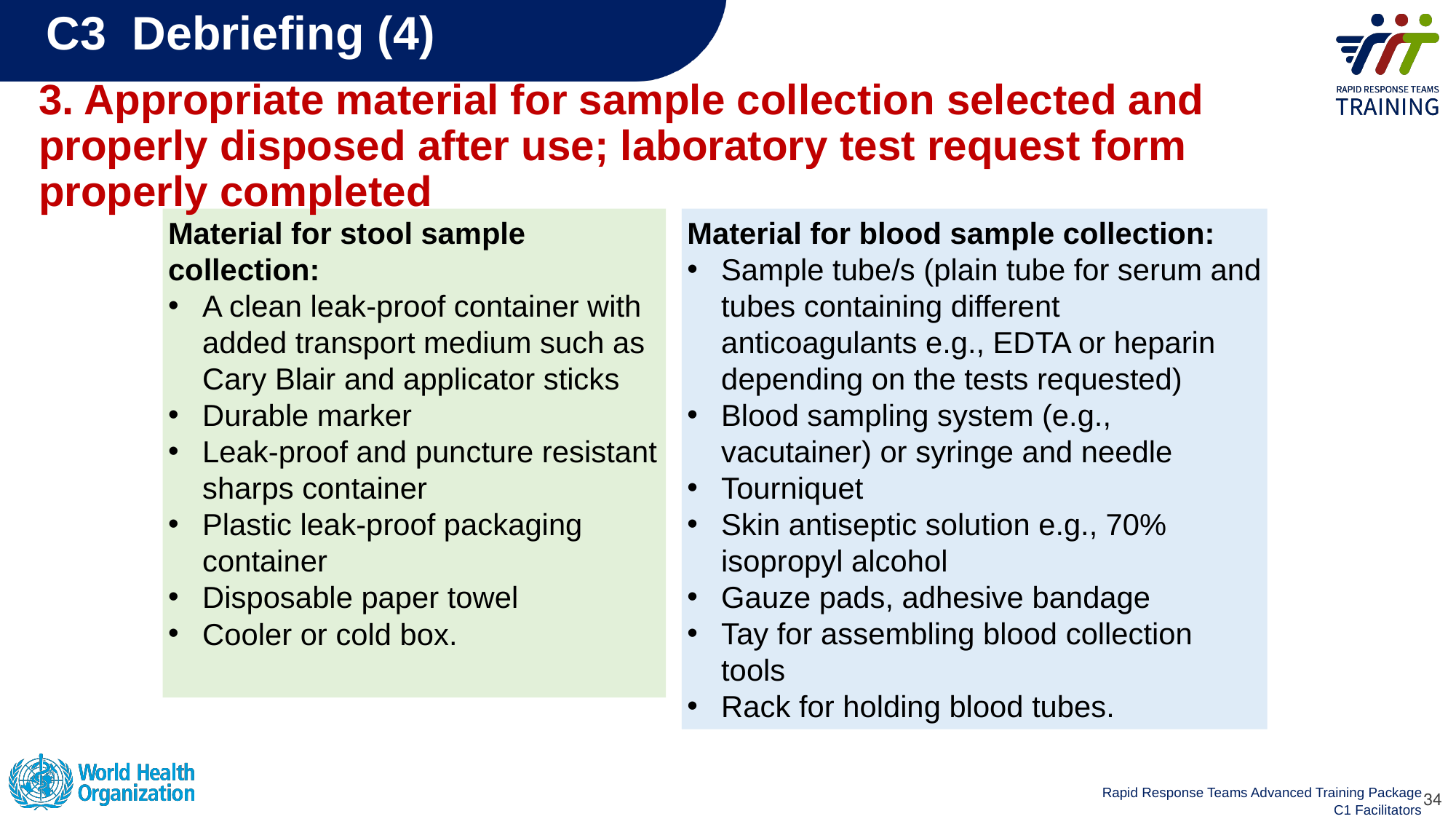

C3  Debriefing (4)
3. Appropriate material for sample collection selected and properly disposed after use; laboratory test request form properly completed
Material for stool sample collection:
A clean leak-proof container with added transport medium such as Cary Blair and applicator sticks
Durable marker
Leak-proof and puncture resistant sharps container
Plastic leak-proof packaging container
Disposable paper towel
Cooler or cold box.
Material for blood sample collection:
Sample tube/s (plain tube for serum and tubes containing different anticoagulants e.g., EDTA or heparin depending on the tests requested)
Blood sampling system (e.g., vacutainer) or syringe and needle
Tourniquet
Skin antiseptic solution e.g., 70% isopropyl alcohol
Gauze pads, adhesive bandage
Tay for assembling blood collection tools
Rack for holding blood tubes.